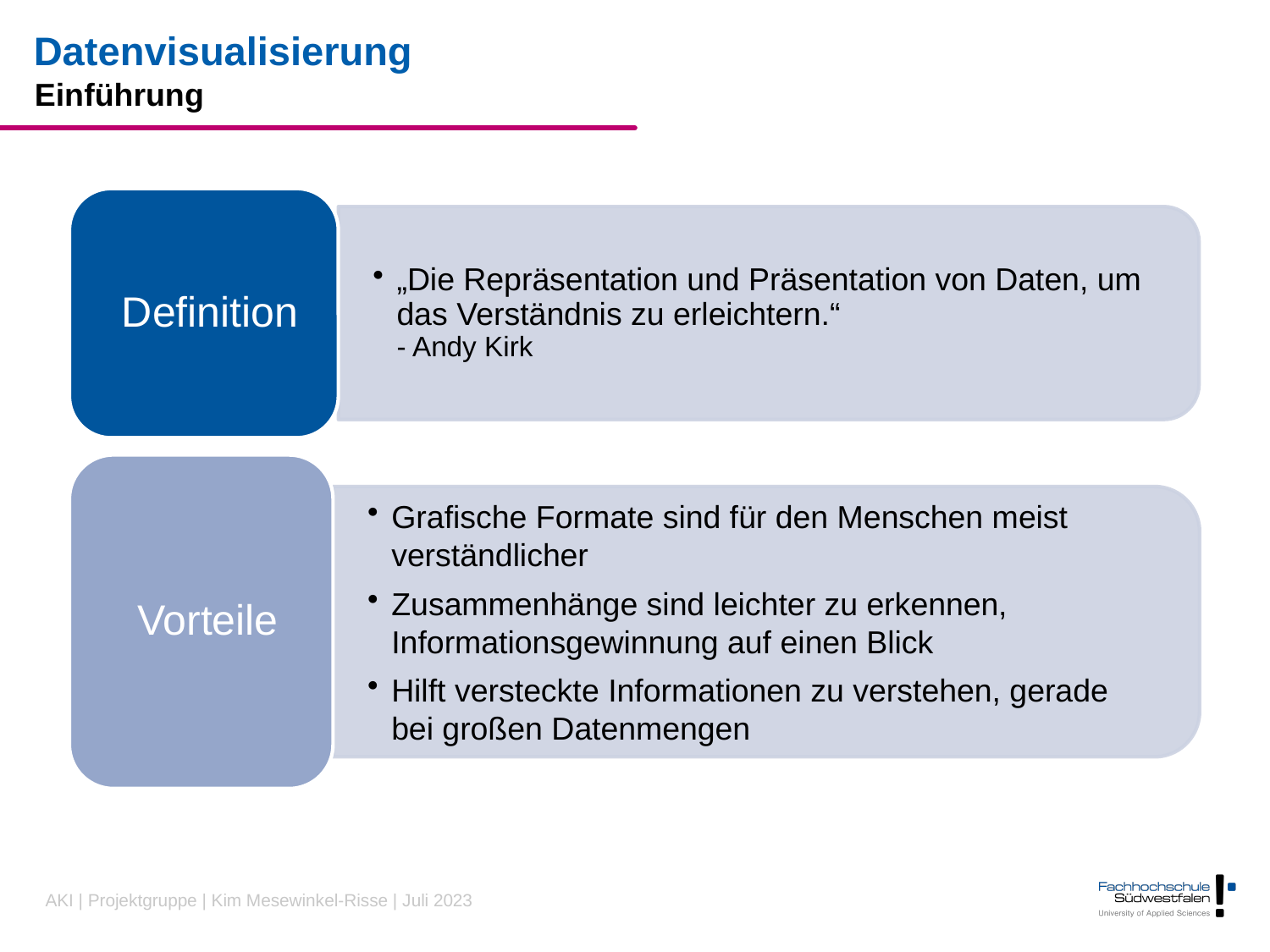

# Datenvisualisierung
Einführung
„Die Repräsentation und Präsentation von Daten, um das Verständnis zu erleichtern.“
- Andy Kirk
Definition
Grafische Formate sind für den Menschen meist verständlicher
Zusammenhänge sind leichter zu erkennen, Informationsgewinnung auf einen Blick
Hilft versteckte Informationen zu verstehen, gerade bei großen Datenmengen
Vorteile
AKI | Projektgruppe | Kim Mesewinkel-Risse | Juli 2023